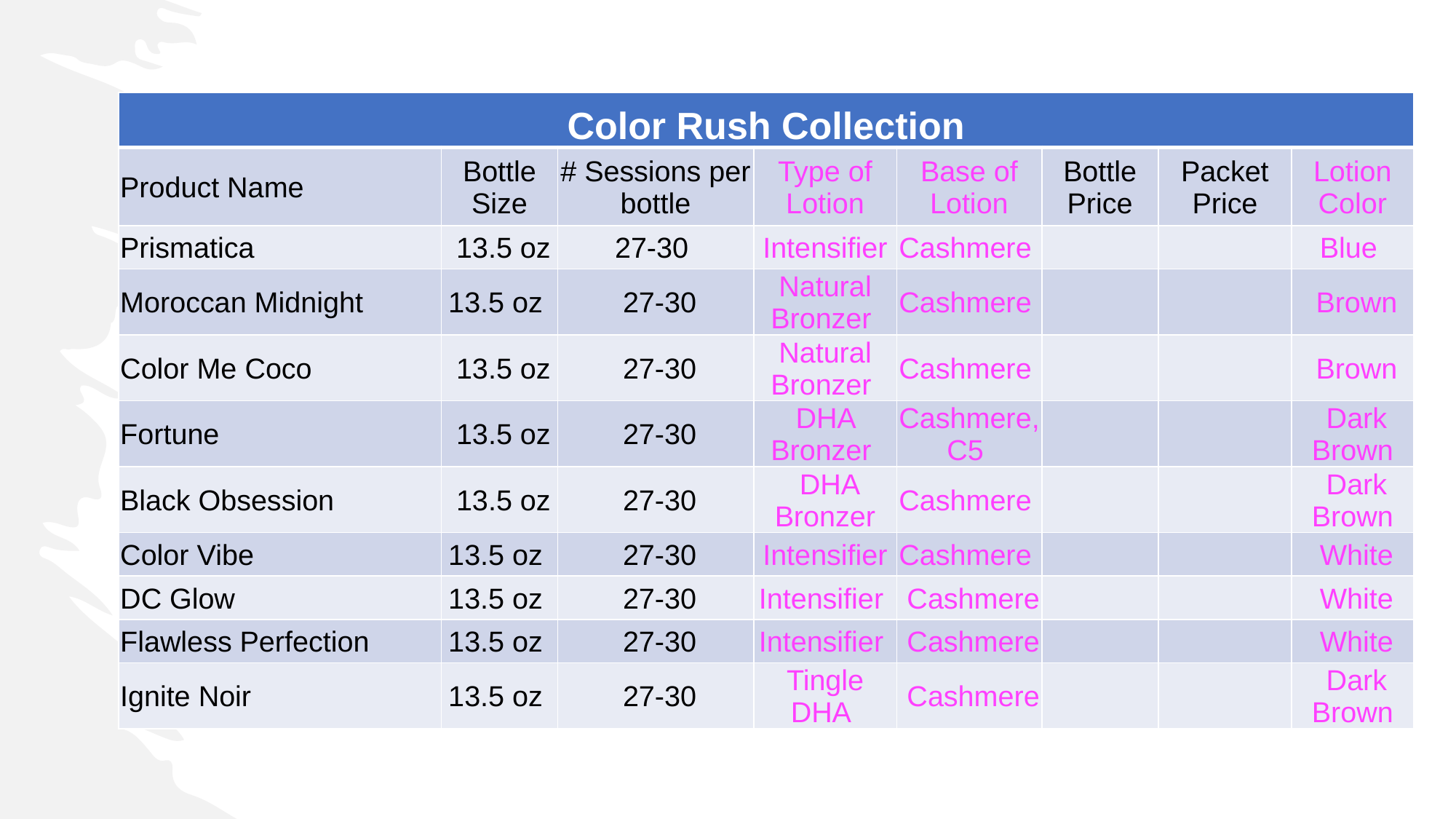

| Color Rush Collection |  |  |  |  |  |  |  |
| --- | --- | --- | --- | --- | --- | --- | --- |
| Product Name | Bottle Size | # Sessions per bottle | Type of Lotion | Base of Lotion | Bottle Price | Packet Price | Lotion Color |
| Prismatica | 13.5 oz | 27-30 | Intensifier | Cashmere |  |  | Blue |
| Moroccan Midnight | 13.5 oz | 27-30 | Natural Bronzer | Cashmere |  |  | Brown |
| Color Me Coco | 13.5 oz | 27-30 | Natural Bronzer | Cashmere |  |  | Brown |
| Fortune | 13.5 oz | 27-30 | DHA Bronzer | Cashmere, C5 |  |  | Dark Brown |
| Black Obsession | 13.5 oz | 27-30 | DHA Bronzer | Cashmere |  |  | Dark Brown |
| Color Vibe | 13.5 oz | 27-30 | Intensifier | Cashmere |  |  | White |
| DC Glow | 13.5 oz | 27-30 | Intensifier | Cashmere |  |  | White |
| Flawless Perfection | 13.5 oz | 27-30 | Intensifier | Cashmere |  |  | White |
| Ignite Noir | 13.5 oz | 27-30 | Tingle DHA | Cashmere |  |  | Dark Brown |